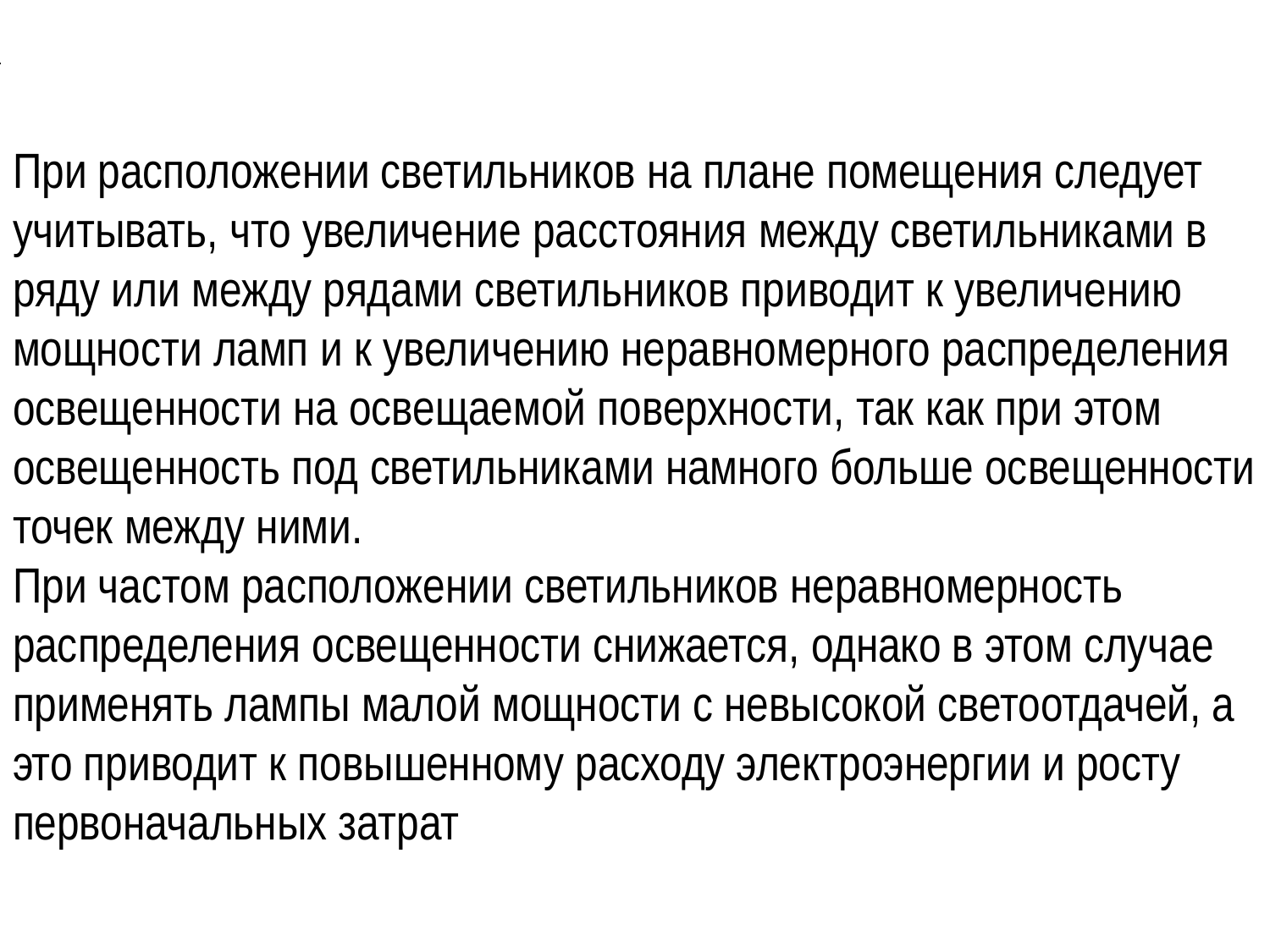

При расположении светильников на плане помещения следует учитывать, что увеличение расстояния между светильниками в ряду или между рядами светильников приводит к увеличению мощности ламп и к увеличению неравномерного распределения освещенности на освещаемой поверхности, так как при этом освещенность под светильниками намного больше освещенности точек между ними.
При частом расположении светильников неравномерность распределения освещенности снижается, однако в этом случае применять лампы малой мощности с невысокой светоотдачей, а это приводит к повышенному расходу электроэнергии и росту первоначальных затрат